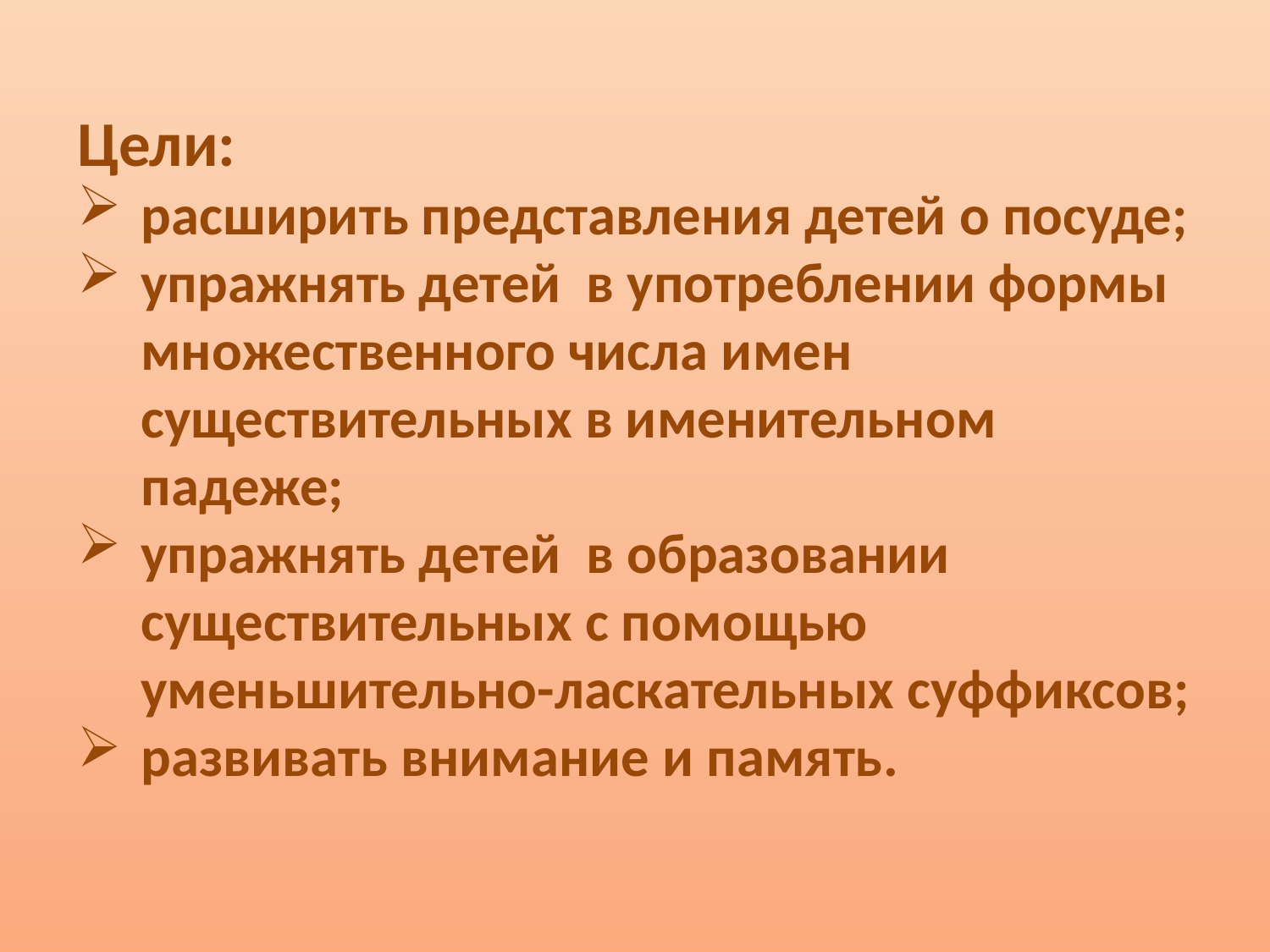

Цели:
расширить представления детей о посуде;
упражнять детей  в употреблении формы множественного числа имен существительных в именительном падеже;
упражнять детей  в образовании существительных с помощью уменьшительно-ласкательных суффиксов;
развивать внимание и память.